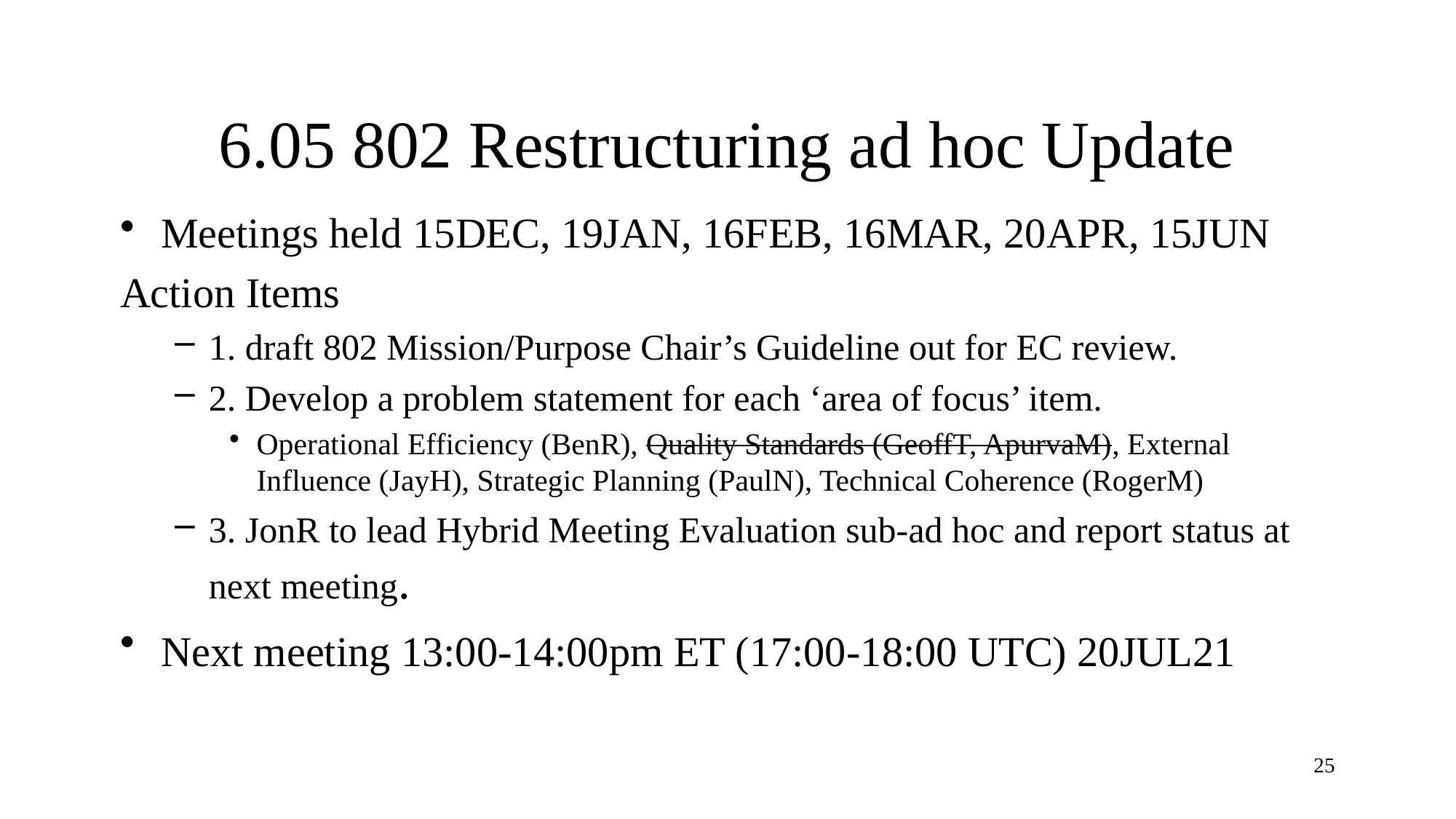

# 6.05 802 Restructuring ad hoc Update
Meetings held 15DEC, 19JAN, 16FEB, 16MAR, 20APR, 15JUN
Action Items
1. draft 802 Mission/Purpose Chair’s Guideline out for EC review.
2. Develop a problem statement for each ‘area of focus’ item.
Operational Efficiency (BenR), Quality Standards (GeoffT, ApurvaM), External Influence (JayH), Strategic Planning (PaulN), Technical Coherence (RogerM)
3. JonR to lead Hybrid Meeting Evaluation sub-ad hoc and report status at next meeting.
Next meeting 13:00-14:00pm ET (17:00-18:00 UTC) 20JUL21
25